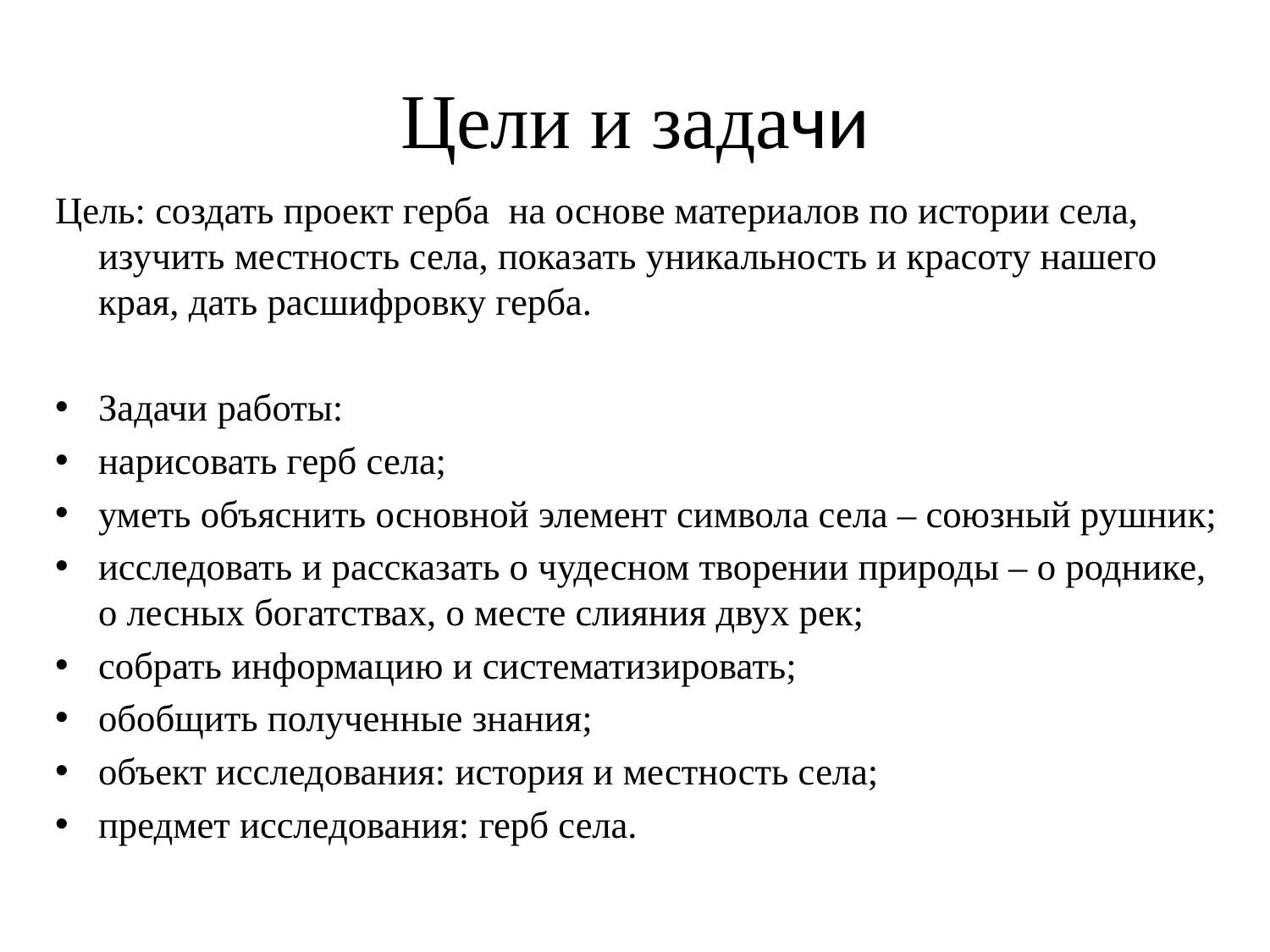

# Цели и задачи
Цель: создать проект герба  на основе материалов по истории села, изучить местность села, показать уникальность и красоту нашего края, дать расшифровку герба.

Задачи работы:
нарисовать герб села;
уметь объяснить основной элемент символа села – союзный рушник;
исследовать и рассказать о чудесном творении природы – о роднике, о лесных богатствах, о месте слияния двух рек;
собрать информацию и систематизировать;
обобщить полученные знания;
объект исследования: история и местность села;
предмет исследования: герб села.